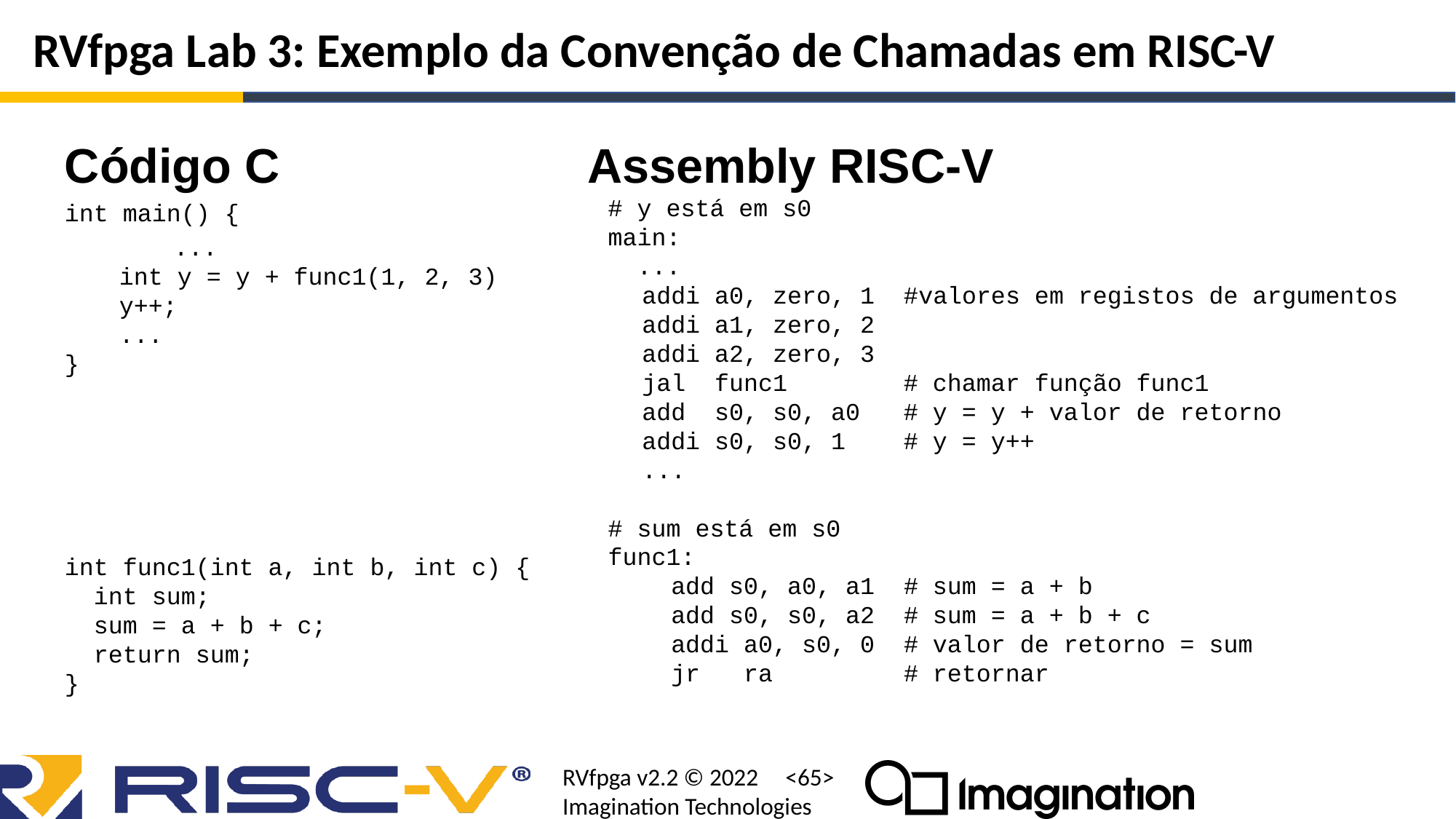

# RVfpga Lab 3: Exemplo da Convenção de Chamadas em RISC-V
Assembly RISC-V
# y está em s0
main:
  ...
addi a0, zero, 1  #valores em registos de argumentos
addi a1, zero, 2
addi a2, zero, 3
jal  func1        # chamar função func1
add  s0, s0, a0   # y = y + valor de retorno
addi s0, s0, 1    # y = y++
...

# sum está em s0
func1:
  add s0, a0, a1  # sum = a + b
  add s0, s0, a2  # sum = a + b + c
  addi a0, s0, 0  # valor de retorno = sum
  jr   ra         # retornar

Código C
int main() {
	...
int y = y + func1(1, 2, 3)
y++;
...
}

int func1(int a, int b, int c) {
  int sum;
  sum = a + b + c;
  return sum;
}